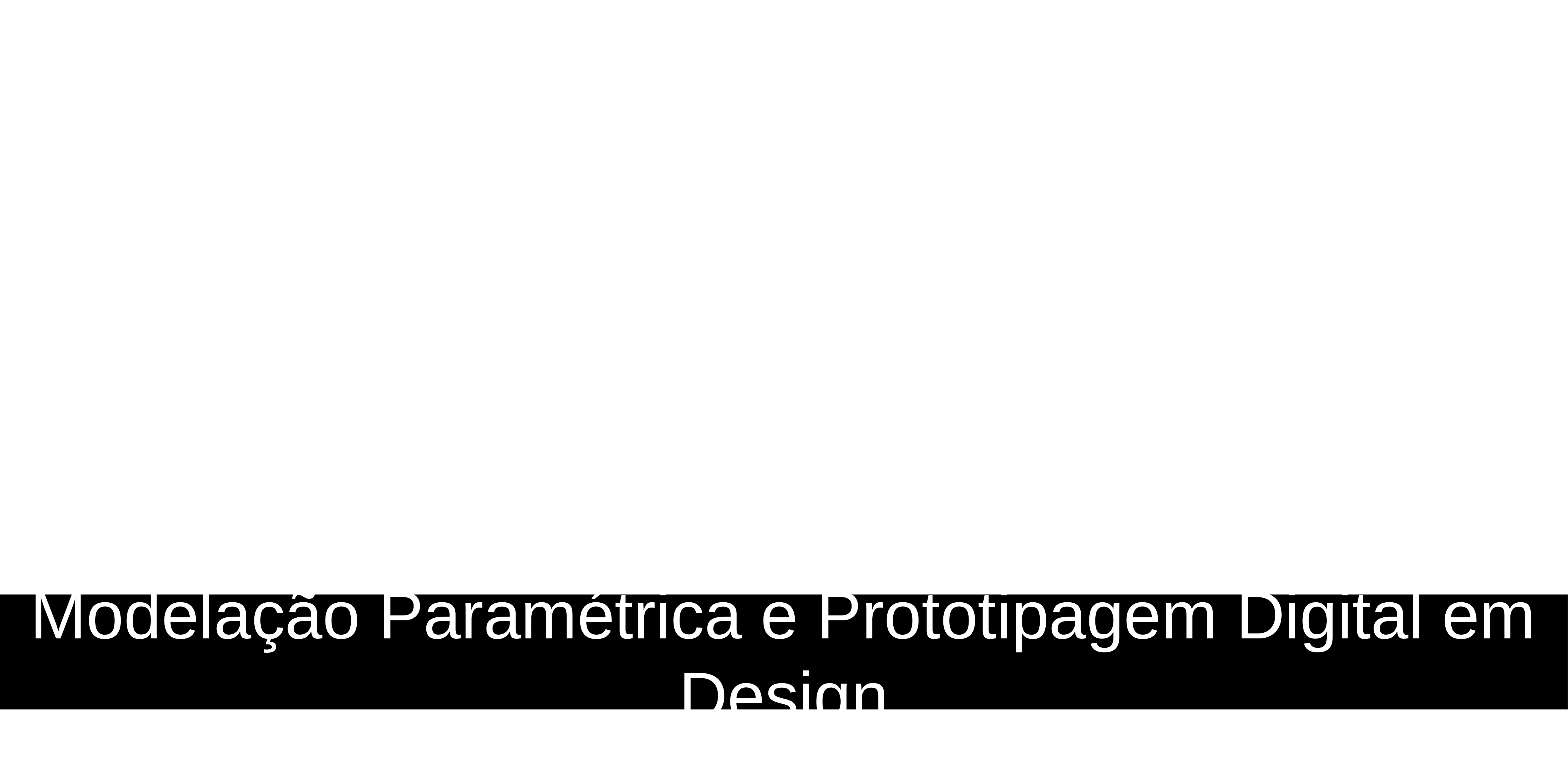

Modelação Paramétrica e Prototipagem Digital em Design